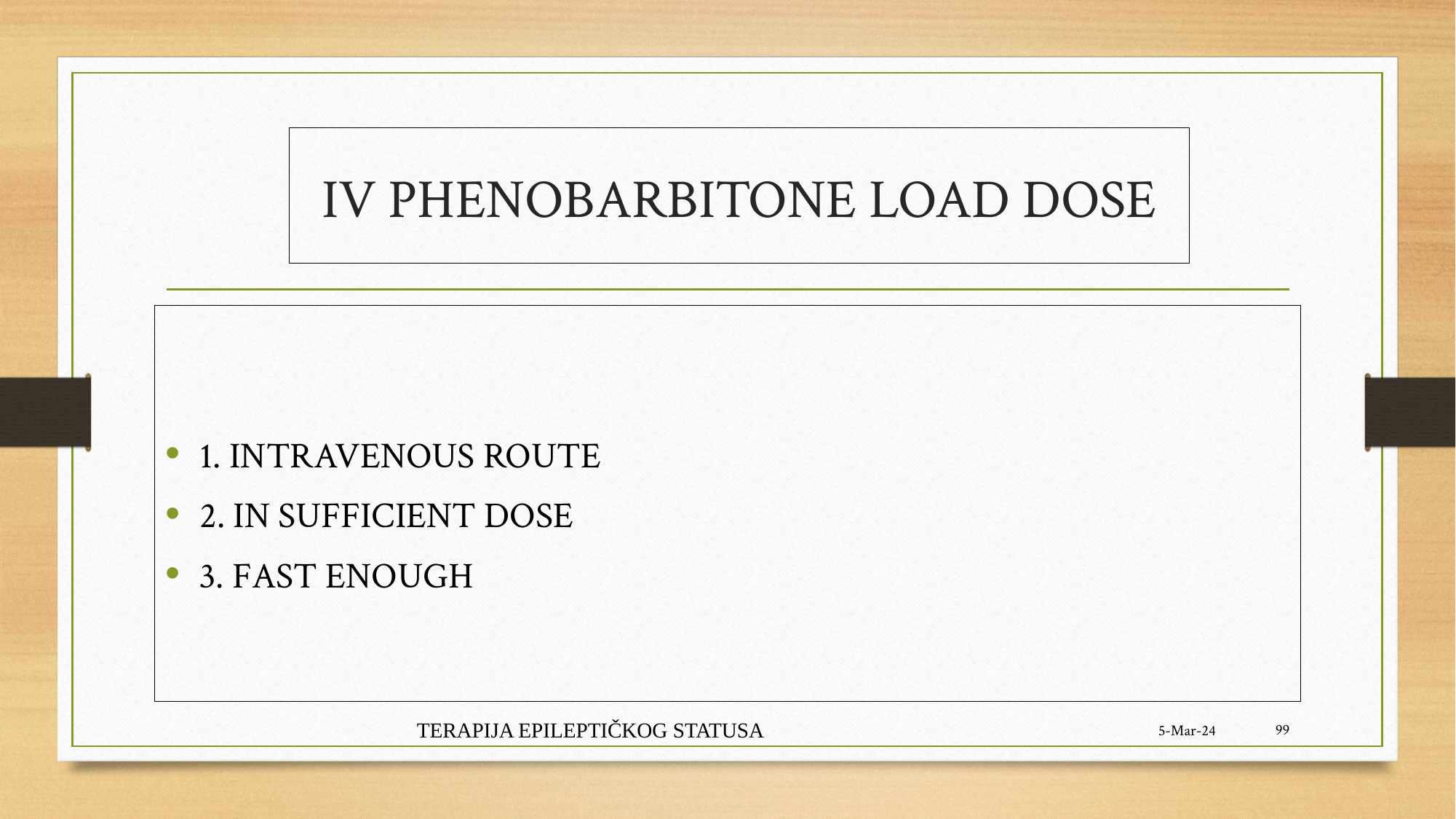

# IV PHENOBARBITONE LOAD DOSE

1. INTRAVENOUS ROUTE
2. IN SUFFICIENT DOSE
3. FAST ENOUGH
TERAPIJA EPILEPTIČKOG STATUSA
5-Mar-24
99